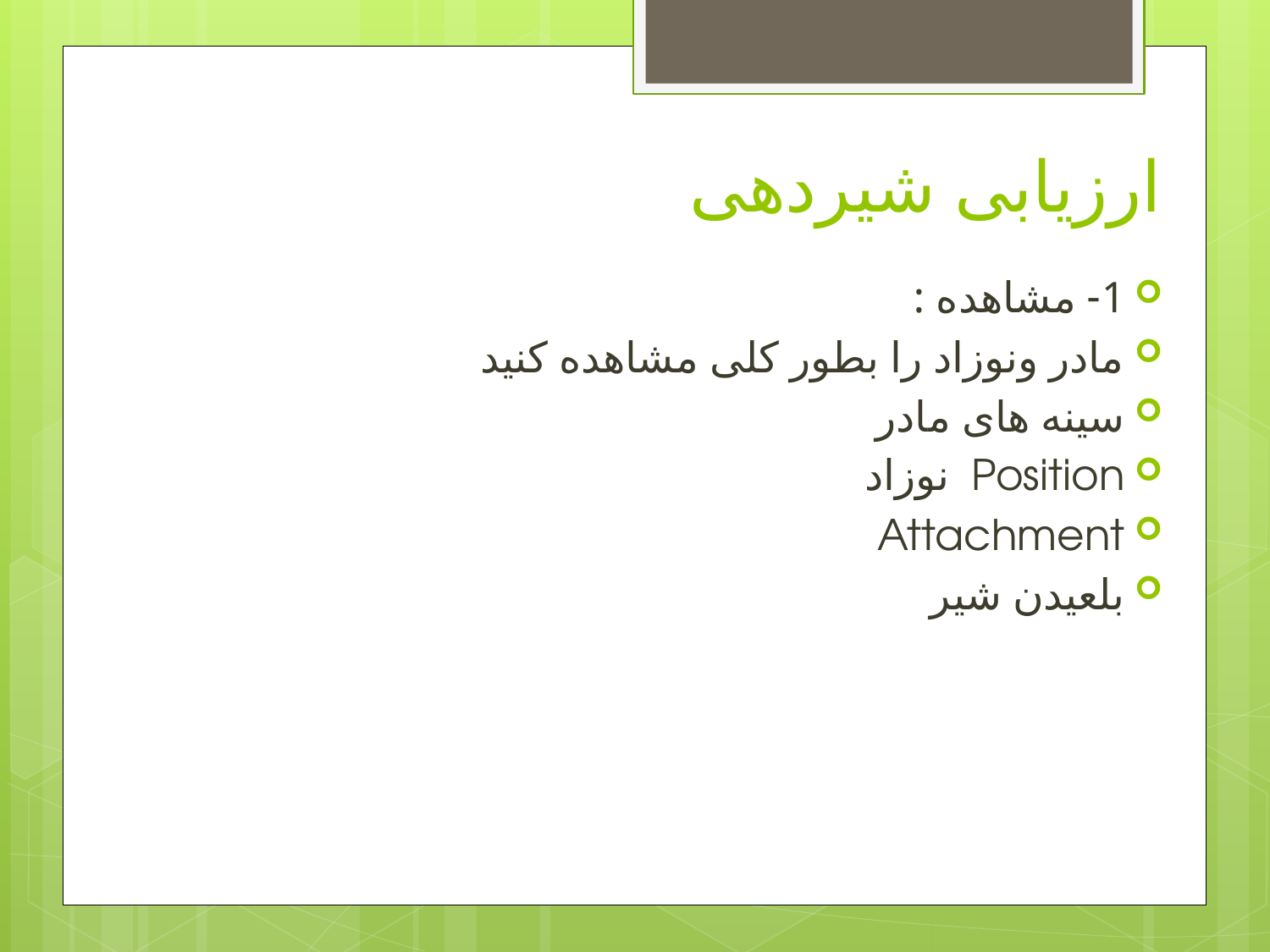

# ارزیابی شیردهی
1- مشاهده :
مادر ونوزاد را بطور کلی مشاهده کنید
سینه های مادر
Position  نوزاد
Attachment
بلعیدن شیر